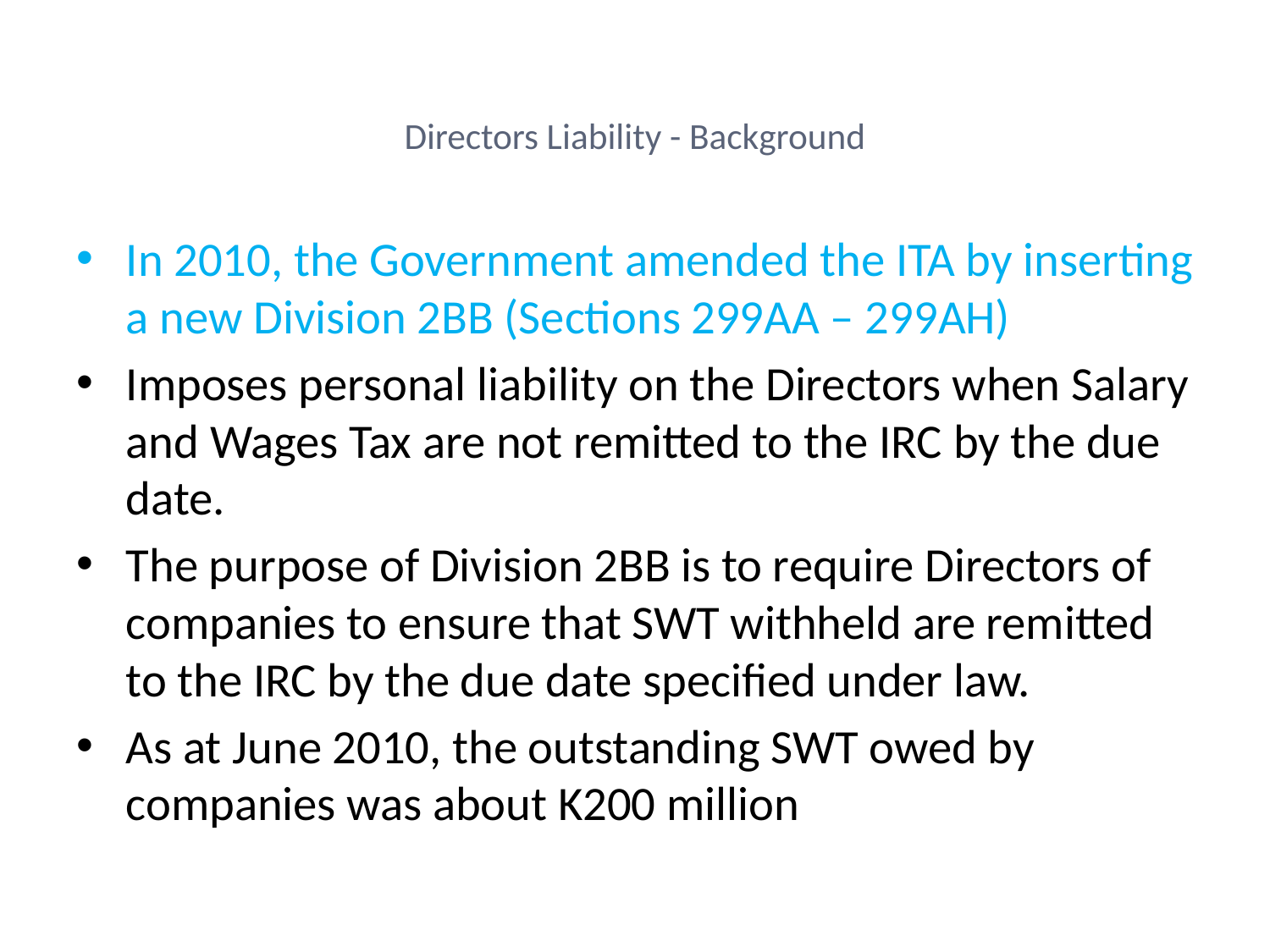

# Directors Liability - Background
In 2010, the Government amended the ITA by inserting a new Division 2BB (Sections 299AA – 299AH)
Imposes personal liability on the Directors when Salary and Wages Tax are not remitted to the IRC by the due date.
The purpose of Division 2BB is to require Directors of companies to ensure that SWT withheld are remitted to the IRC by the due date specified under law.
As at June 2010, the outstanding SWT owed by companies was about K200 million